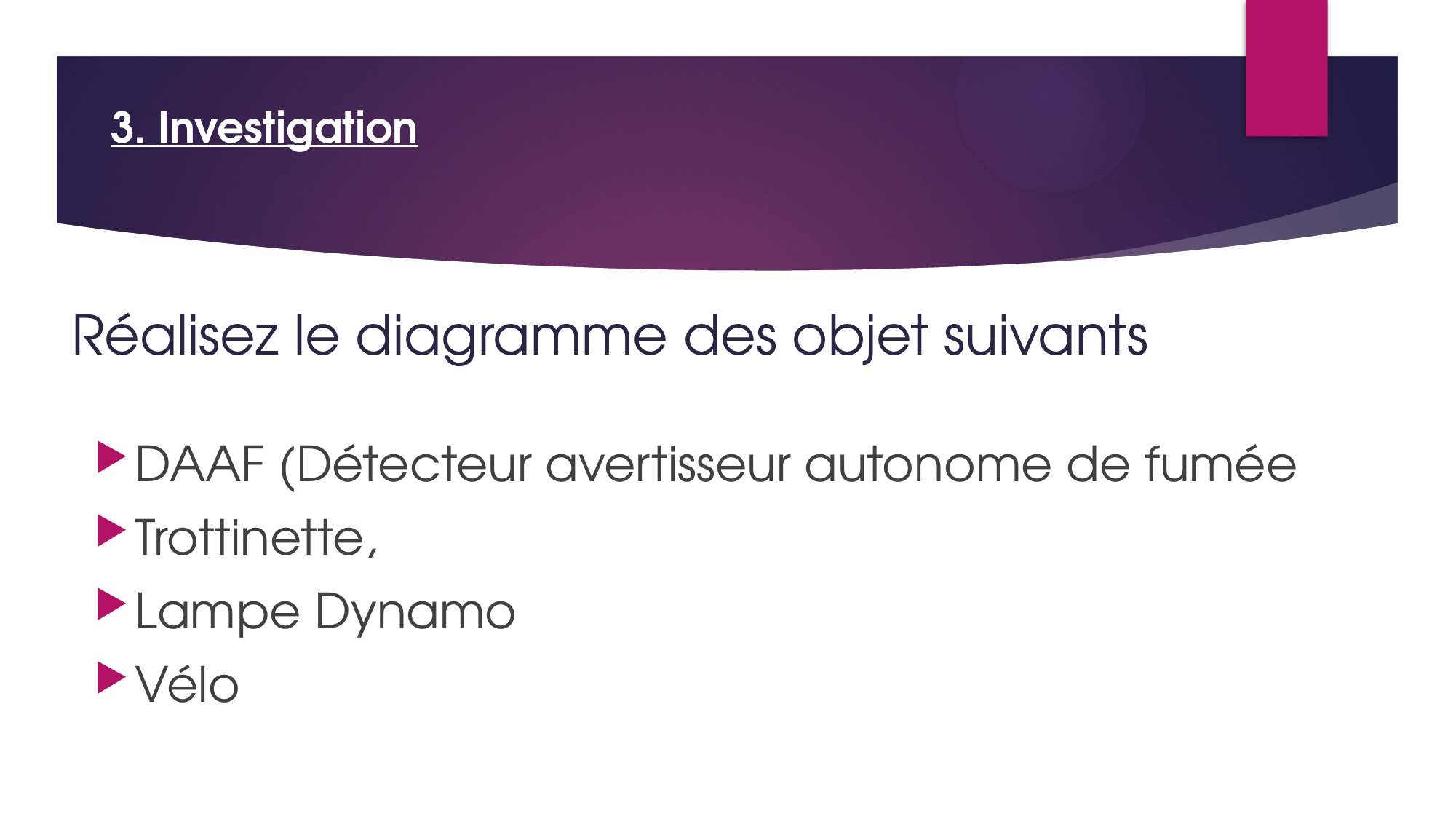

3. Investigation
# Réalisez le diagramme des objet suivants
DAAF (Détecteur avertisseur autonome de fumée
Trottinette,
Lampe Dynamo
Vélo